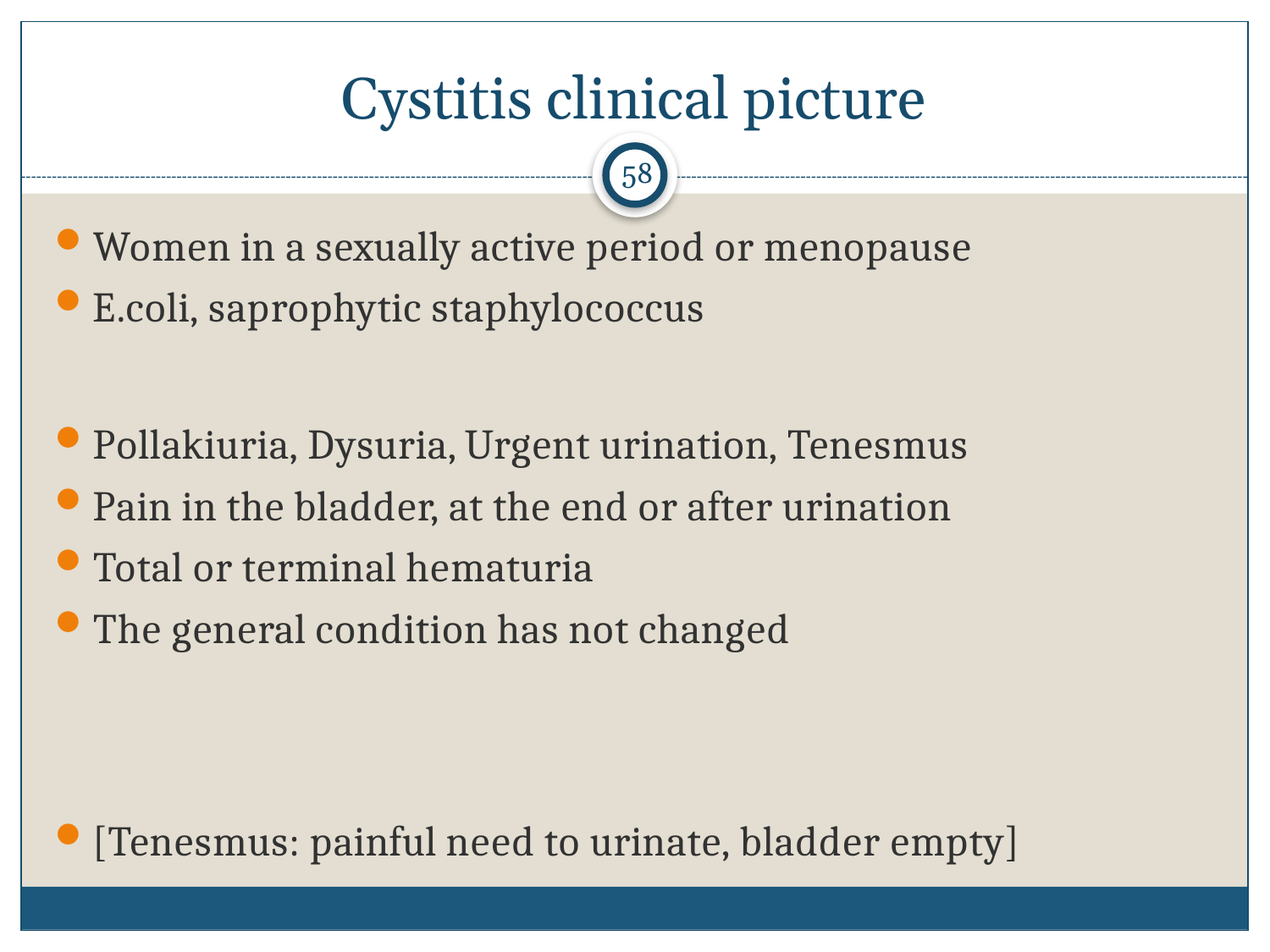

# Cystitis clinical picture
58
Women in a sexually active period or menopause
E.coli, saprophytic staphylococcus

Pollakiuria, Dysuria, Urgent urination, Tenesmus
Pain in the bladder, at the end or after urination
Total or terminal hematuria
The general condition has not changed

[Tenesmus: painful need to urinate, bladder empty]